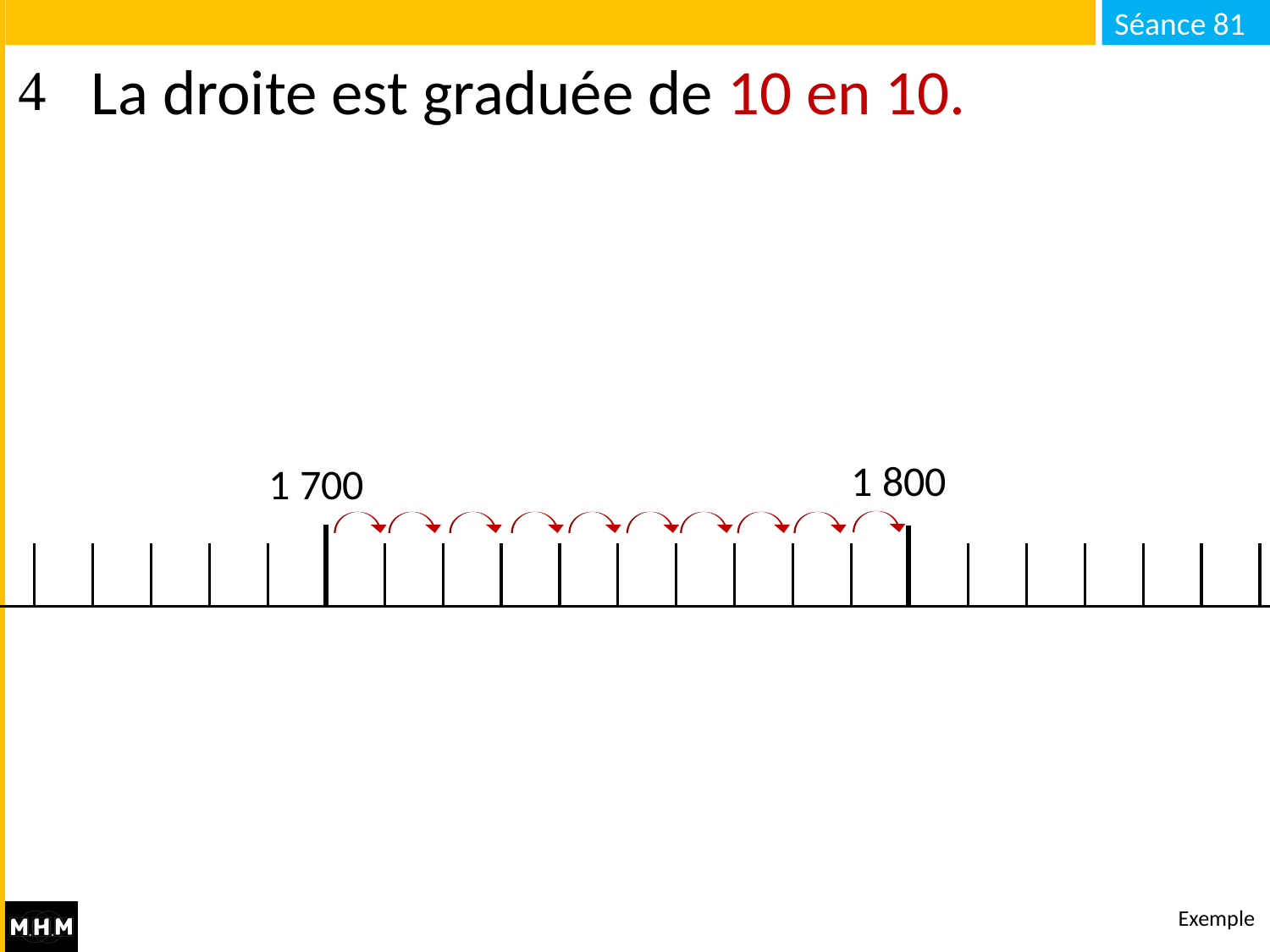

# La droite est graduée de
10 en 10.
1 800
1 700

Exemple